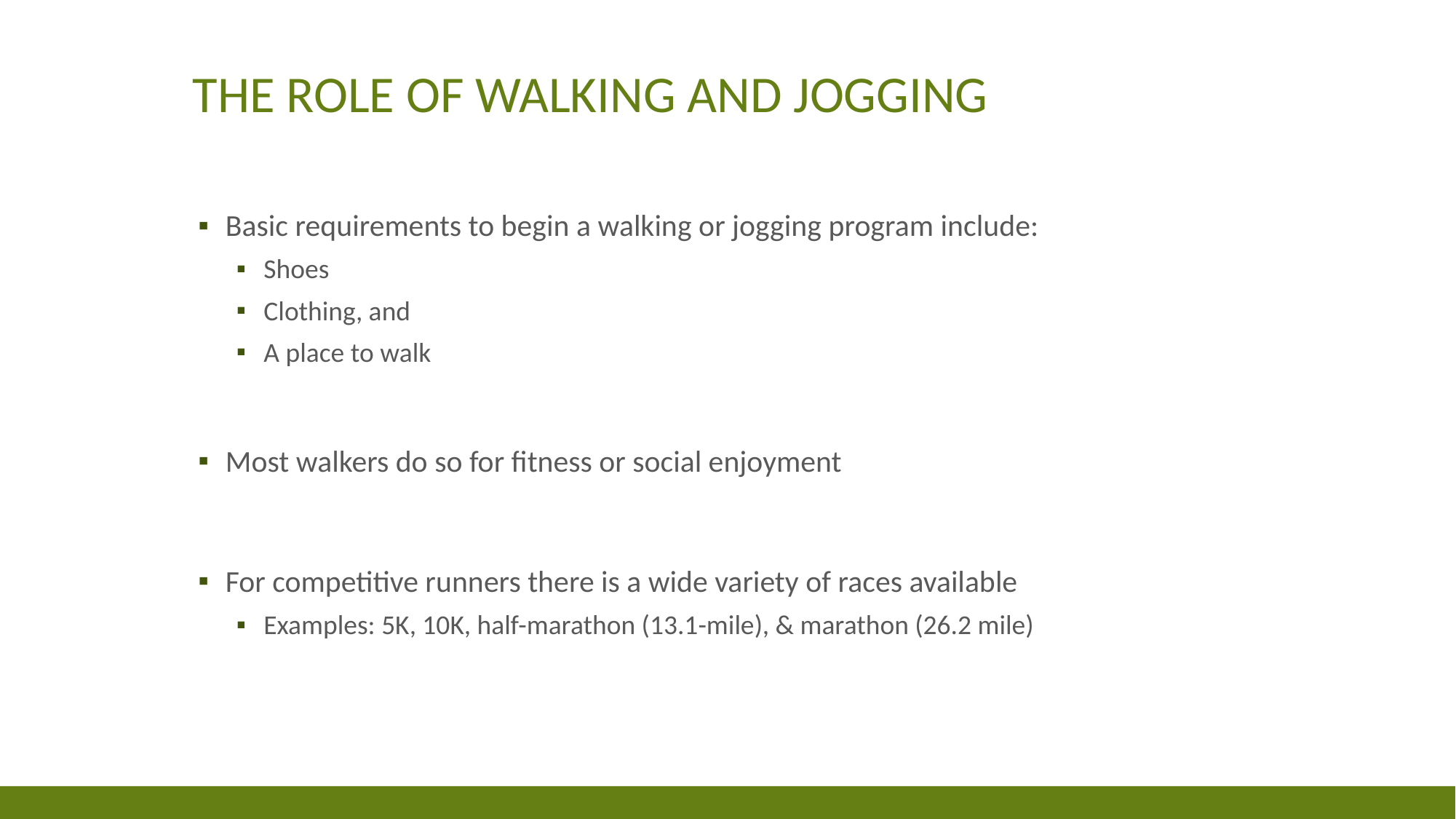

# The Role of Walking and Jogging
Basic requirements to begin a walking or jogging program include:
Shoes
Clothing, and
A place to walk

Most walkers do so for fitness or social enjoyment

For competitive runners there is a wide variety of races available
Examples: 5K, 10K, half-marathon (13.1-mile), & marathon (26.2 mile)